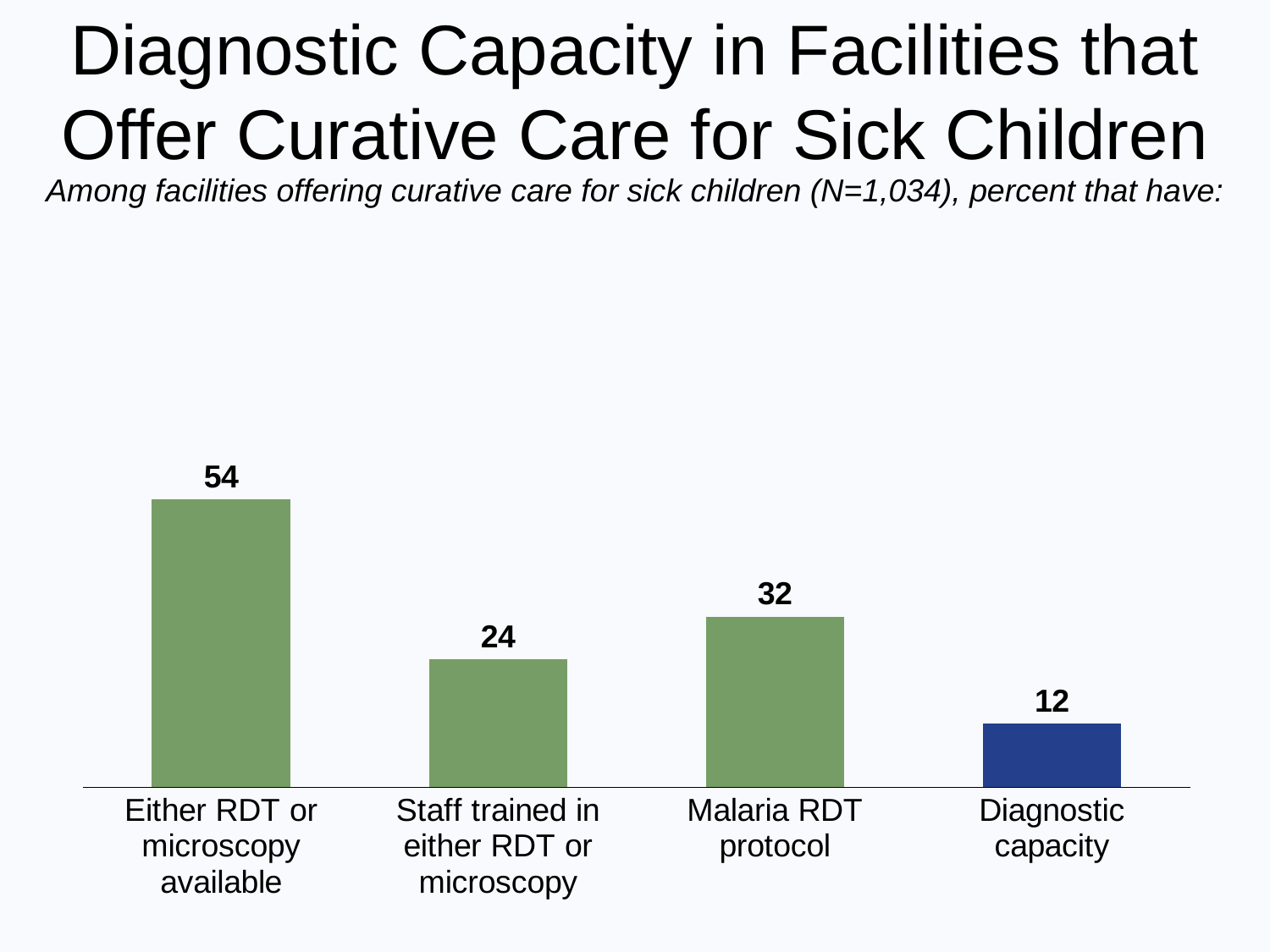

# Diagnostic Capacity in Facilities that Offer Curative Care for Sick Children
Among facilities offering curative care for sick children (N=1,034), percent that have:

### Chart

| Category | Diagnostic capacity |
|---|---|
| Either RDT or microscopy available | 54.0 |
| Staff trained in either RDT or microscopy | 24.0 |
| Malaria RDT protocol | 32.0 |
| Diagnostic capacity | 12.0 |